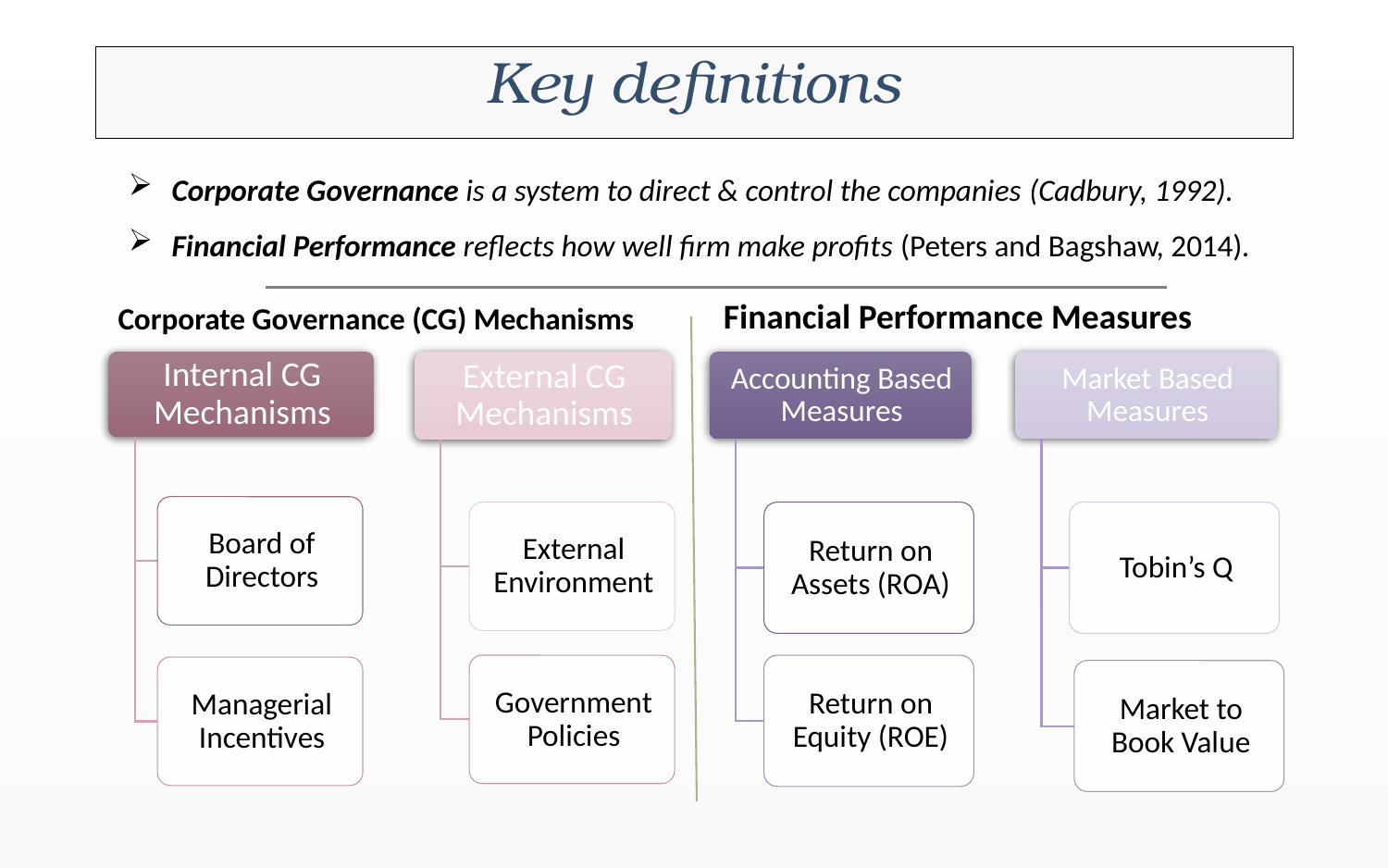

# Key definitions
Introduction
Corporate Governance is a system to direct & control the companies (Cadbury, 1992).
Financial Performance reflects how well firm make profits (Peters and Bagshaw, 2014).

Corporate Governance (CG) Mechanisms
Financial Performance Measures
Internal CG Mechanisms
Board of Directors
Managerial Incentives
External CG Mechanisms
External Environment
Government Policies
Accounting Based Measures
Return on Assets (ROA)
Return on Equity (ROE)
Market Based Measures
Tobin’s Q
Market to Book Value